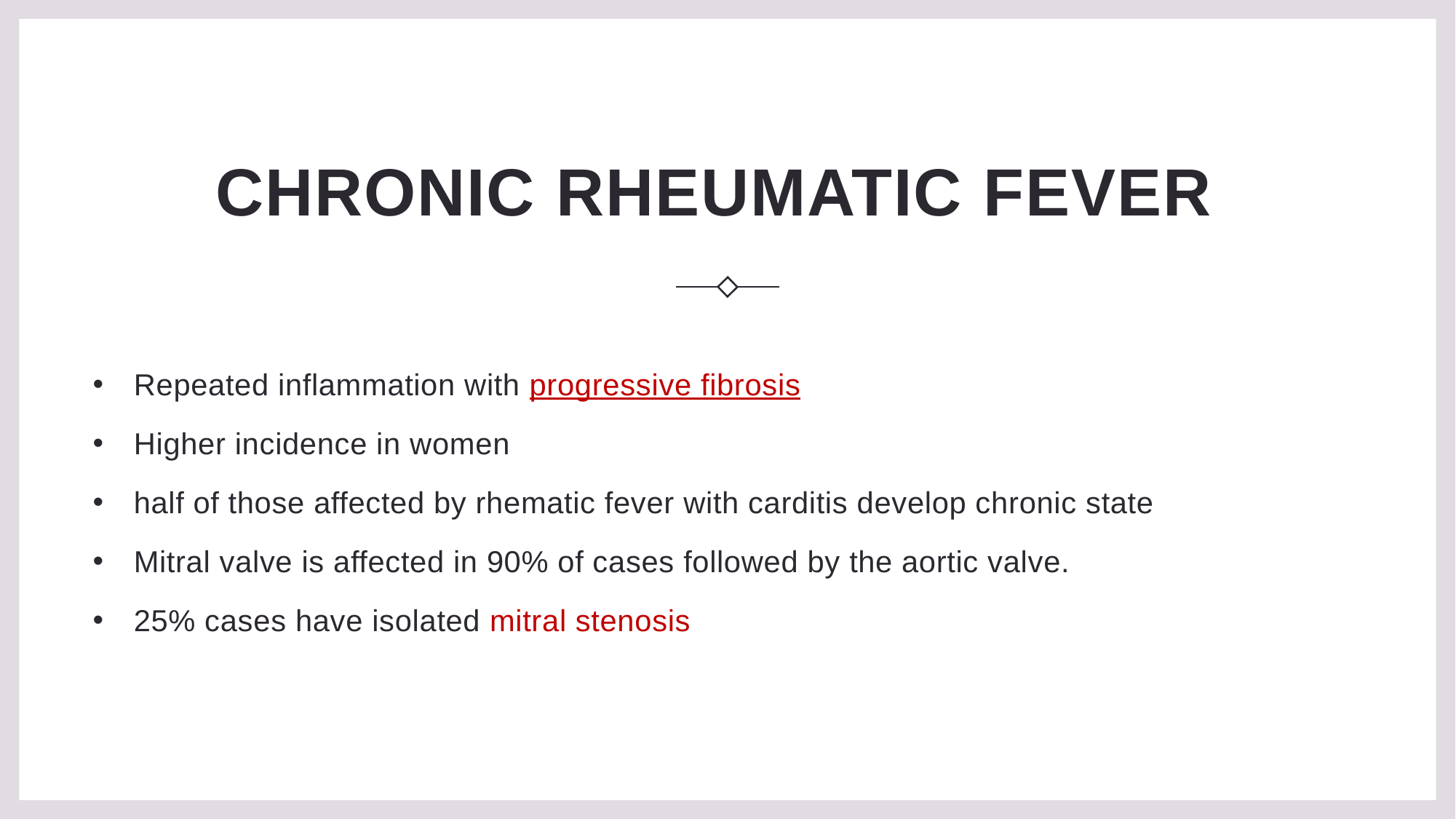

# CHRONIC RHEUMATIC FEVER

Repeated inflammation with progressive fibrosis
Higher incidence in women
half of those affected by rhematic fever with carditis develop chronic state
Mitral valve is affected in 90% of cases followed by the aortic valve.
25% cases have isolated mitral stenosis

16
RHEUMATIC FEVER, CIVIL HOPSITAL KARACHI